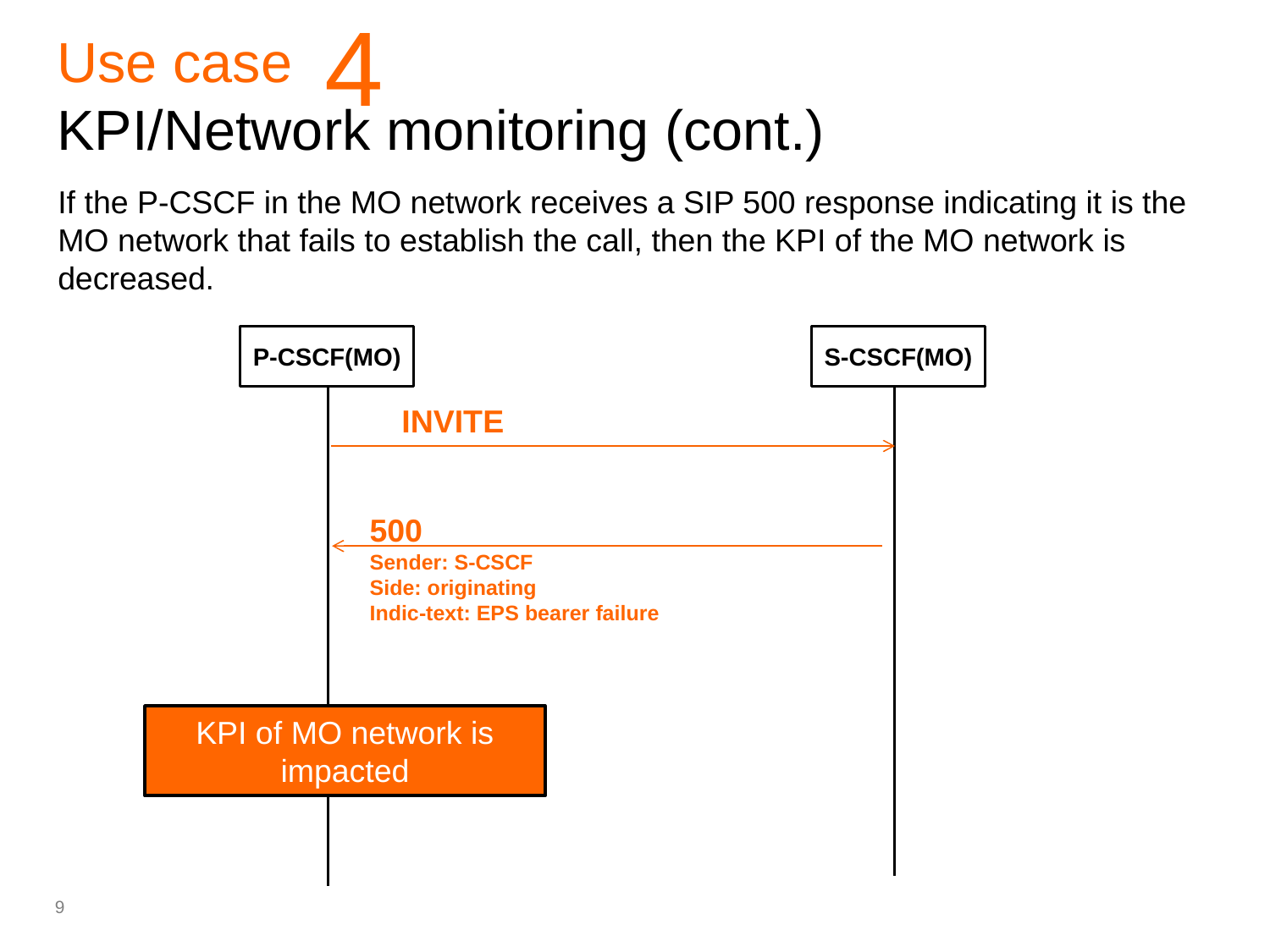

4
# Use case KPI/Network monitoring (cont.)
If the P-CSCF in the MO network receives a SIP 500 response indicating it is the MO network that fails to establish the call, then the KPI of the MO network is decreased.
P-CSCF(MO)
S-CSCF(MO)
INVITE
500
Sender: S-CSCF
Side: originating
Indic-text: EPS bearer failure
KPI of MO network is impacted